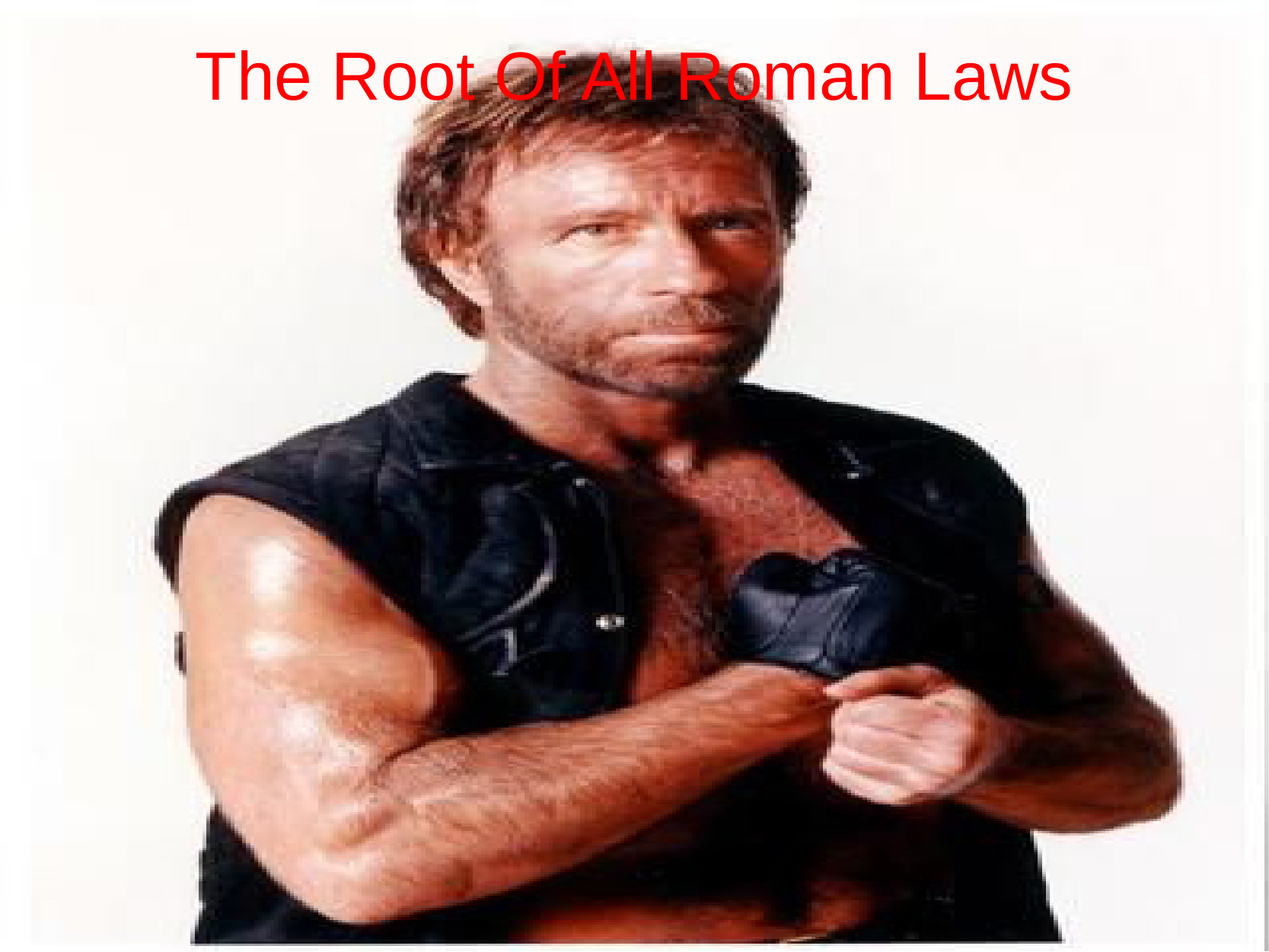

# The Root Of All Roman Laws